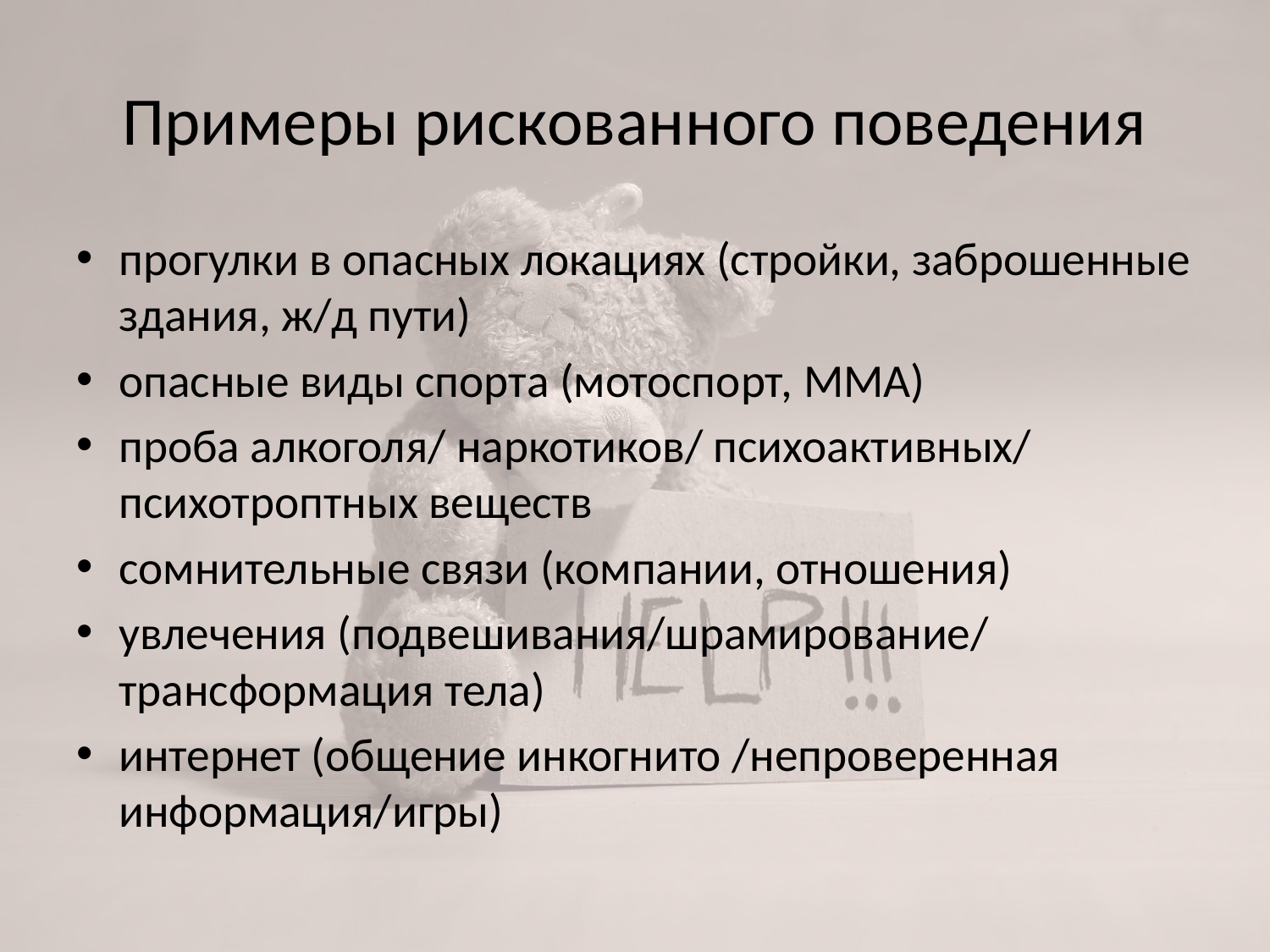

# Примеры рискованного поведения
прогулки в опасных локациях (стройки, заброшенные здания, ж/д пути)
опасные виды спорта (мотоспорт, ММА)
проба алкоголя/ наркотиков/ психоактивных/ психотроптных веществ
сомнительные связи (компании, отношения)
увлечения (подвешивания/шрамирование/ трансформация тела)
интернет (общение инкогнито /непроверенная информация/игры)